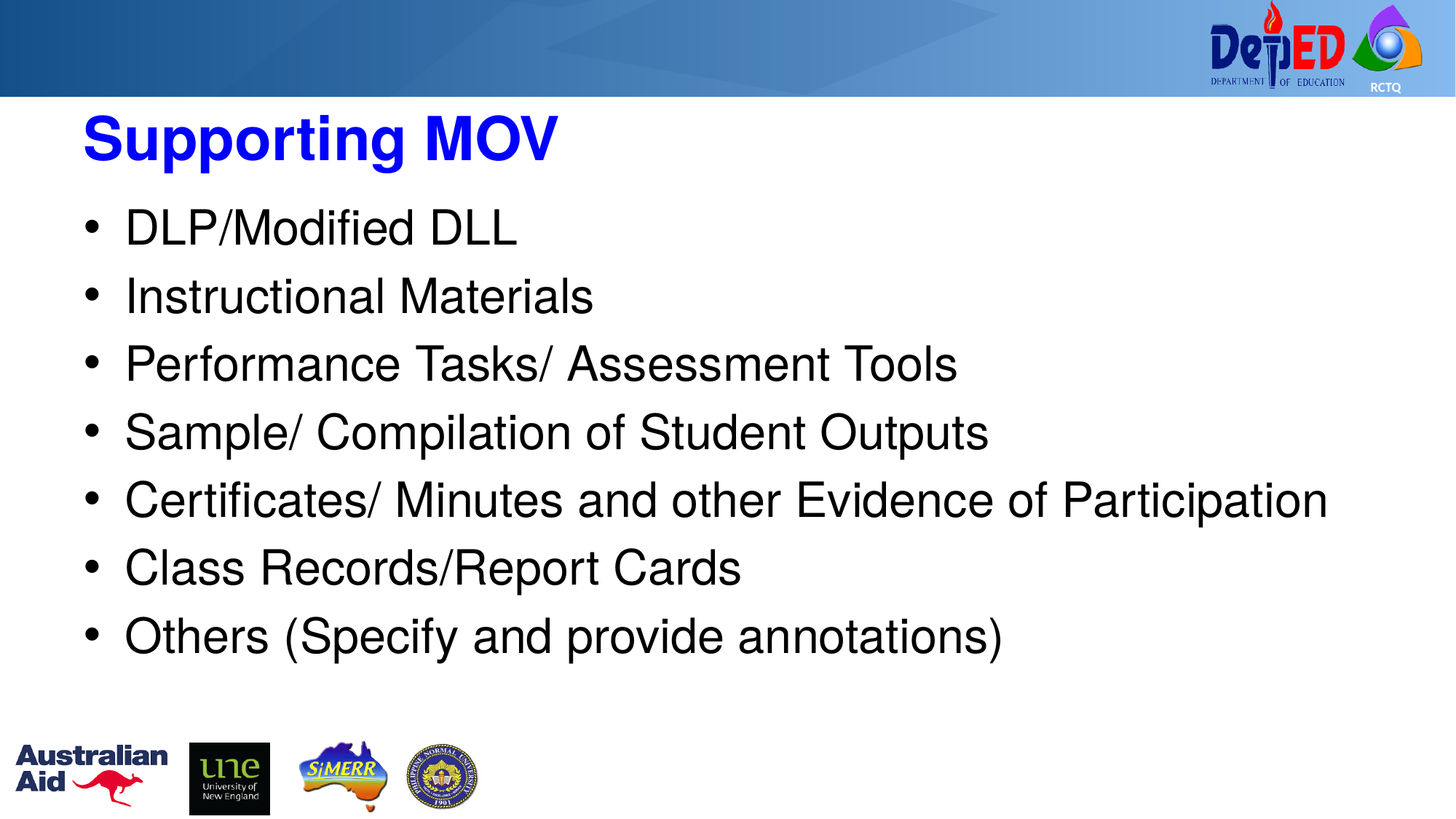

# Supporting MOV
DLP/Modified DLL
Instructional Materials
Performance Tasks/ Assessment Tools
Sample/ Compilation of Student Outputs
Certificates/ Minutes and other Evidence of Participation
Class Records/Report Cards
Others (Specify and provide annotations)